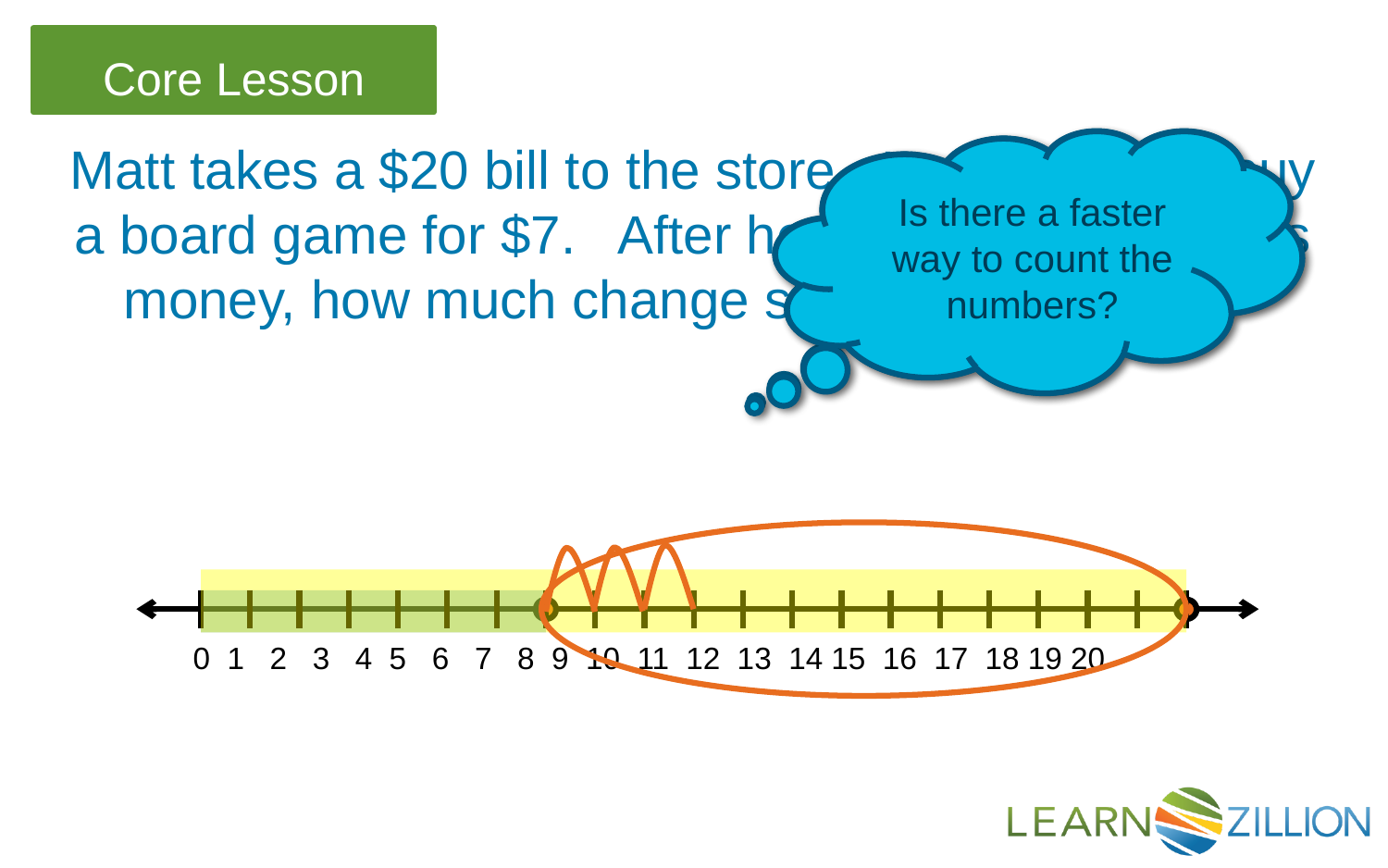

Matt takes a $20 bill to the store.  He decided to buy a board game for $7.   After he gives the cashier his money, how much change should he get back?

Is there a faster way to count the numbers?
Where is the money that he should get back?

0  1   2   3   4  5   6   7   8  9  10  11  12  13  14 15  16  17  18 19 20